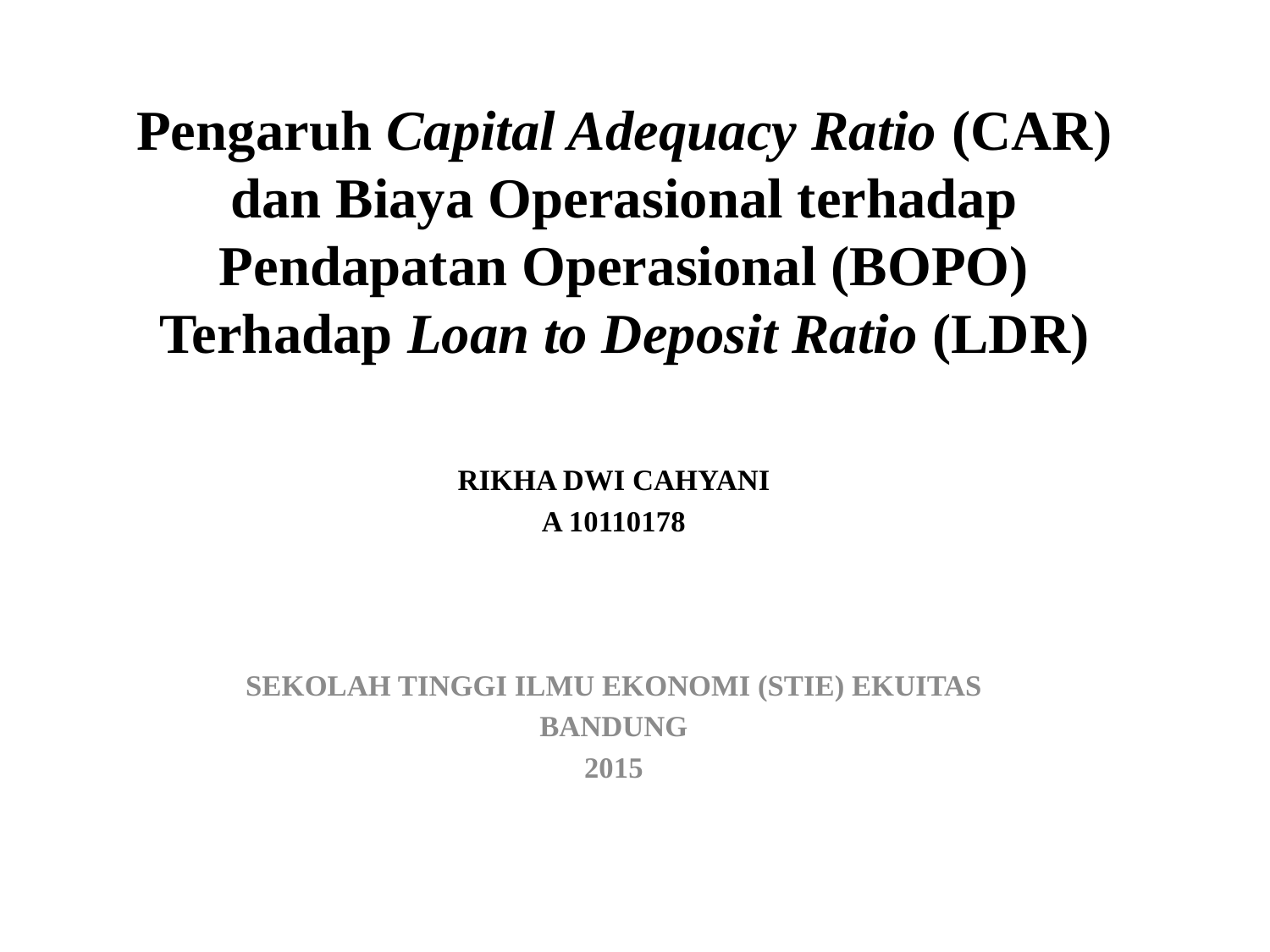

# Pengaruh Capital Adequacy Ratio (CAR) dan Biaya Operasional terhadap Pendapatan Operasional (BOPO) Terhadap Loan to Deposit Ratio (LDR)
RIKHA DWI CAHYANI
A 10110178

SEKOLAH TINGGI ILMU EKONOMI (STIE) EKUITAS
BANDUNG
2015